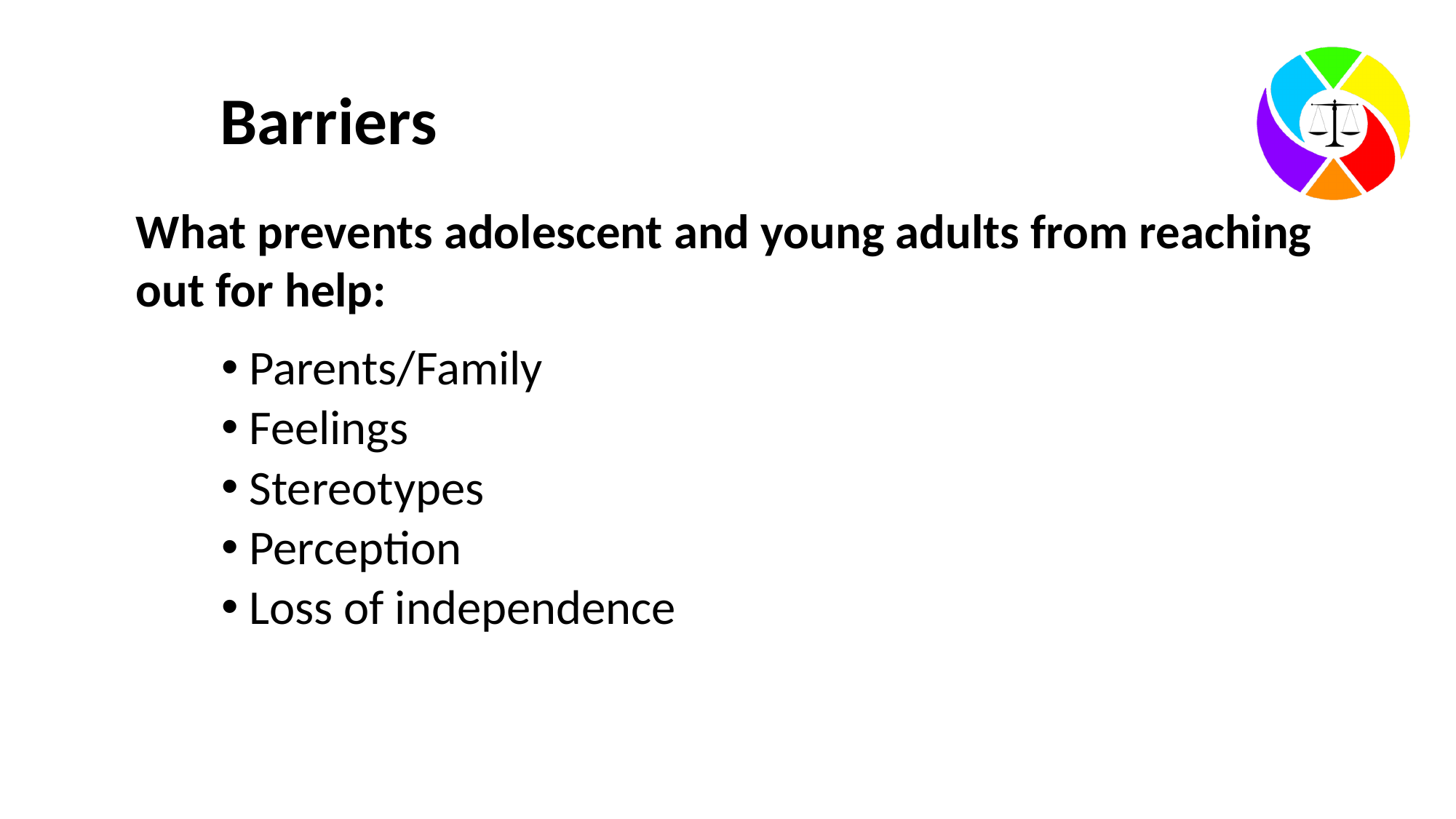

# Barriers
What prevents adolescent and young adults from reaching out for help:
Parents/Family
Feelings
Stereotypes
Perception
Loss of independence